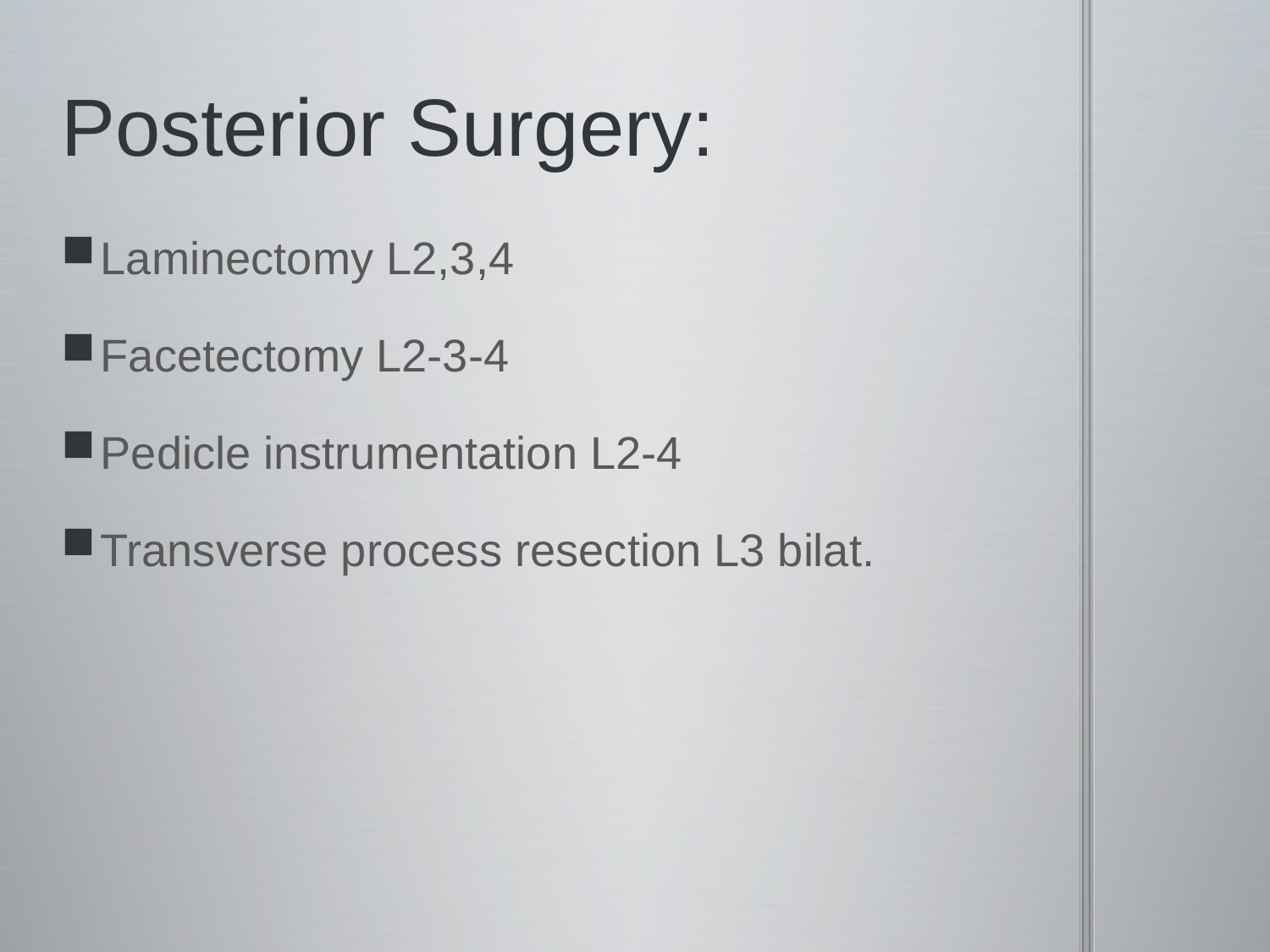

# Posterior Surgery:
Laminectomy L2,3,4
Facetectomy L2-3-4
Pedicle instrumentation L2-4
Transverse process resection L3 bilat.